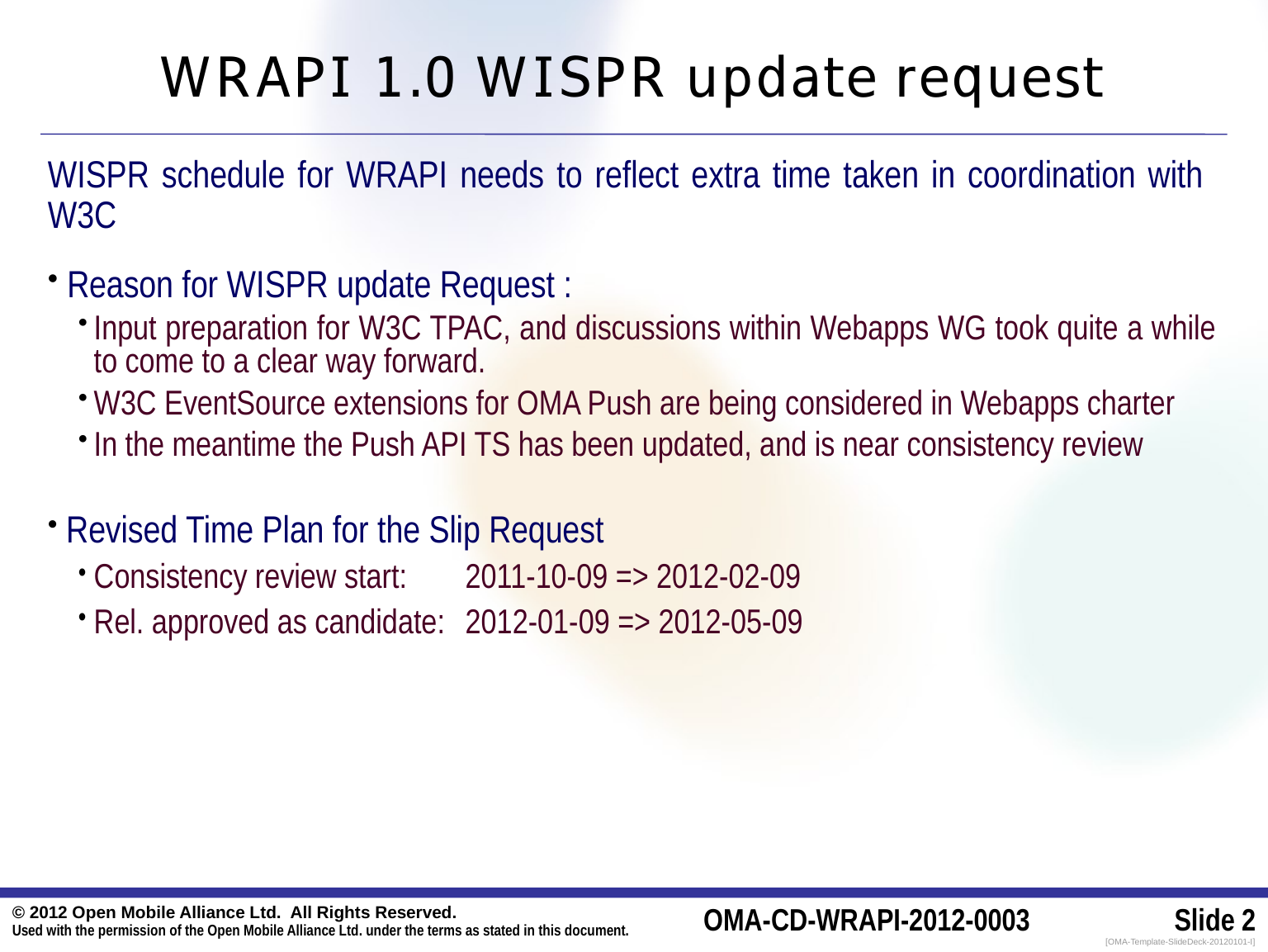

# WRAPI 1.0 WISPR update request
WISPR schedule for WRAPI needs to reflect extra time taken in coordination with  W3C

 Reason for WISPR update Request :
Input preparation for W3C TPAC, and discussions within Webapps WG took quite a while to come to a clear way forward.
W3C EventSource extensions for OMA Push are being considered in Webapps charter
In the meantime the Push API TS has been updated, and is near consistency review

 Revised Time Plan for the Slip Request
Consistency review start:	2011-10-09 => 2012-02-09
Rel. approved as candidate:  	2012-01-09 => 2012-05-09